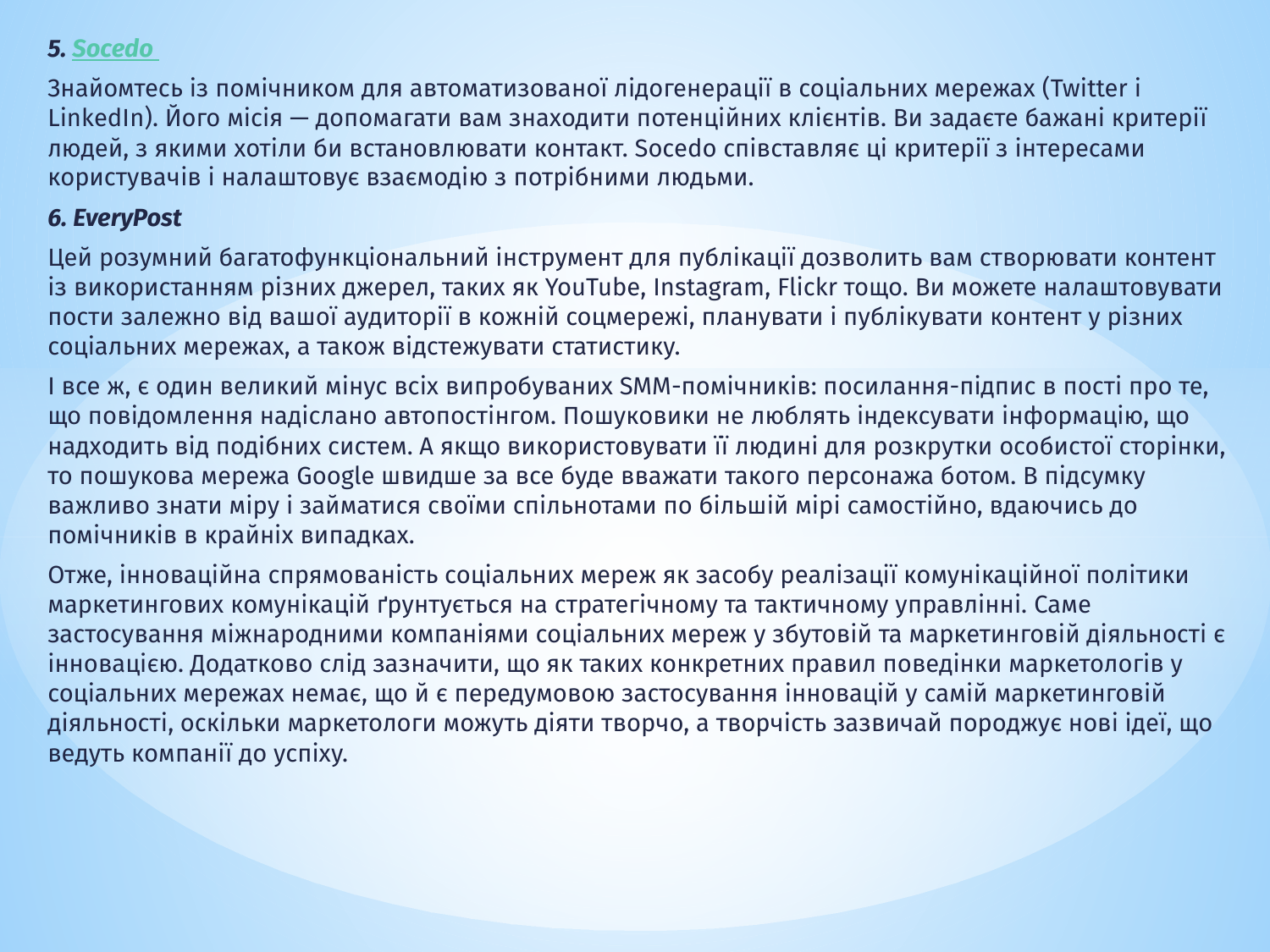

5. Socedo
Знайомтесь із помічником для автоматизованої лідогенерації в соціальних мережах (Twitter і LinkedIn). Його місія — допомагати вам знаходити потенційних клієнтів. Ви задаєте бажані критерії людей, з якими хотіли би встановлювати контакт. Socedo співставляє ці критерії з інтересами користувачів і налаштовує взаємодію з потрібними людьми.
6. EveryPost
Цей розумний багатофункціональний інструмент для публікації дозволить вам створювати контент із використанням різних джерел, таких як YouTube, Instagram, Flickr тощо. Ви можете налаштовувати пости залежно від вашої аудиторії в кожній соцмережі, планувати і публікувати контент у різних соціальних мережах, а також відстежувати статистику.
І все ж, є один великий мінус всіх випробуваних SMM-помічників: посилання-підпис в пості про те, що повідомлення надіслано автопостінгом. Пошуковики не люблять індексувати інформацію, що надходить від подібних систем. А якщо використовувати її людині для розкрутки особистої сторінки, то пошукова мережа Google швидше за все буде вважати такого персонажа ботом. В підсумку важливо знати міру і займатися своїми спільнотами по більшій мірі самостійно, вдаючись до помічників в крайніх випадках.
Отже, інноваційна спрямованість соціальних мереж як засобу реалізації комунікаційної політики маркетингових комунікацій ґрунтується на стратегічному та тактичному управлінні. Саме застосування міжнародними компаніями соціальних мереж у збутовій та маркетинговій діяльності є інновацією. Додатково слід зазначити, що як таких конкретних правил поведінки маркетологів у соціальних мережах немає, що й є передумовою застосування інновацій у самій маркетинговій діяльності, оскільки маркетологи можуть діяти творчо, а творчість зазвичай породжує нові ідеї, що ведуть компанії до успіху.